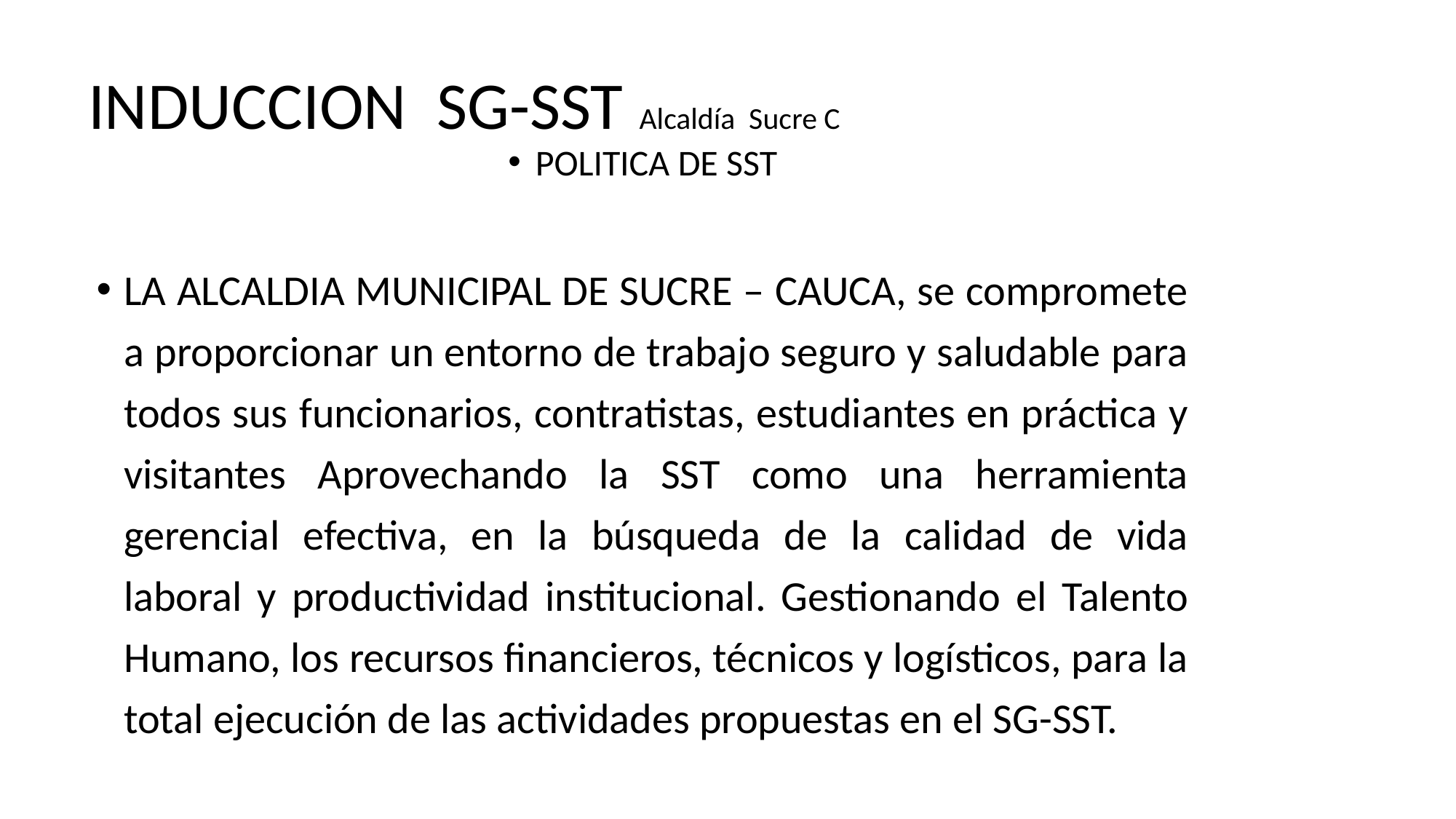

# INDUCCION  SG-SST Alcaldía  Sucre C
POLITICA DE SST

LA ALCALDIA MUNICIPAL DE SUCRE – CAUCA, se compromete a proporcionar un entorno de trabajo seguro y saludable para todos sus funcionarios, contratistas, estudiantes en práctica y visitantes Aprovechando la SST como una herramienta gerencial efectiva, en la búsqueda de la calidad de vida laboral y productividad institucional. Gestionando el Talento Humano, los recursos financieros, técnicos y logísticos, para la total ejecución de las actividades propuestas en el SG-SST.